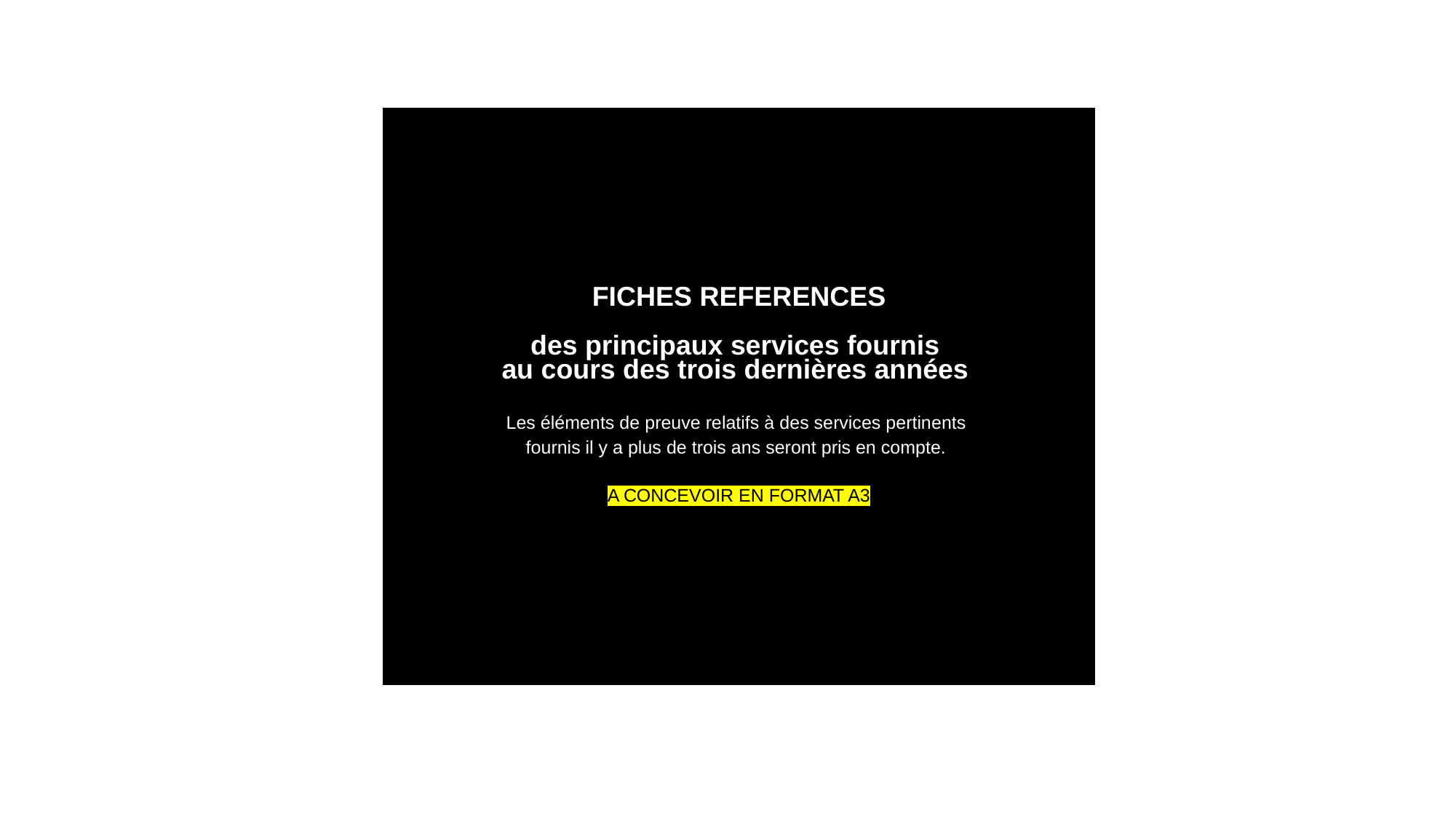

FICHES REFERENCES

des principaux services fournis
au cours des trois dernières années

Les éléments de preuve relatifs à des services pertinents
fournis il y a plus de trois ans seront pris en compte.

A CONCEVOIR EN FORMAT A3